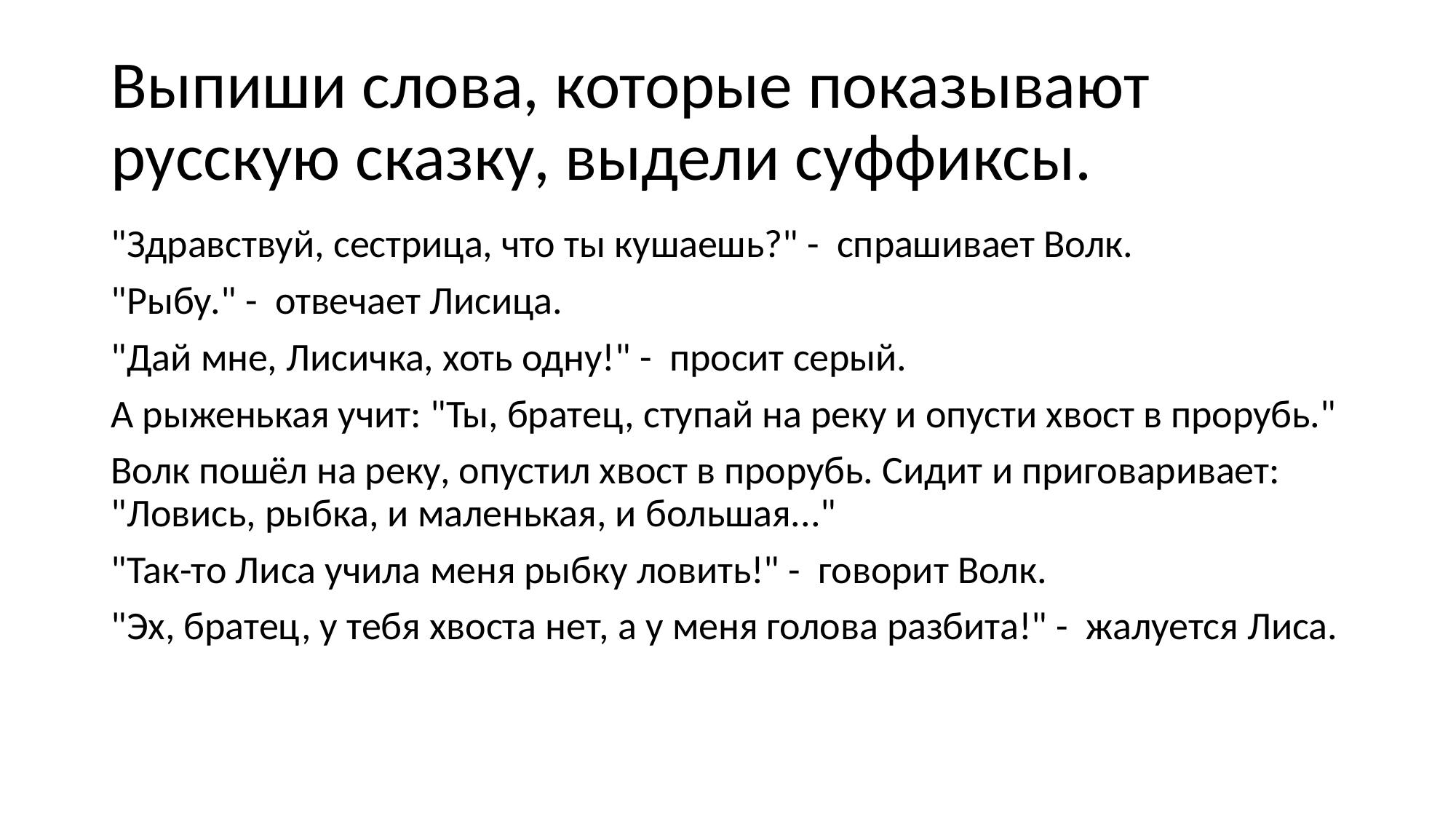

# Выпиши слова, которые показывают русскую сказку, выдели суффиксы.
"Здравствуй, сестрица, что ты кушаешь?" -  спрашивает Волк.
"Рыбу." -  отвечает Лисица.
"Дай мне, Лисичка, хоть одну!" -  просит серый.
А рыженькая учит: "Ты, братец, ступай на реку и опусти хвост в прорубь."
Волк пошёл на реку, опустил хвост в прорубь. Сидит и приговаривает: "Ловись, рыбка, и маленькая, и большая..."
"Так-то Лиса учила меня рыбку ловить!" -  говорит Волк.
"Эх, братец, у тебя хвоста нет, а у меня голова разбита!" -  жалуется Лиса.